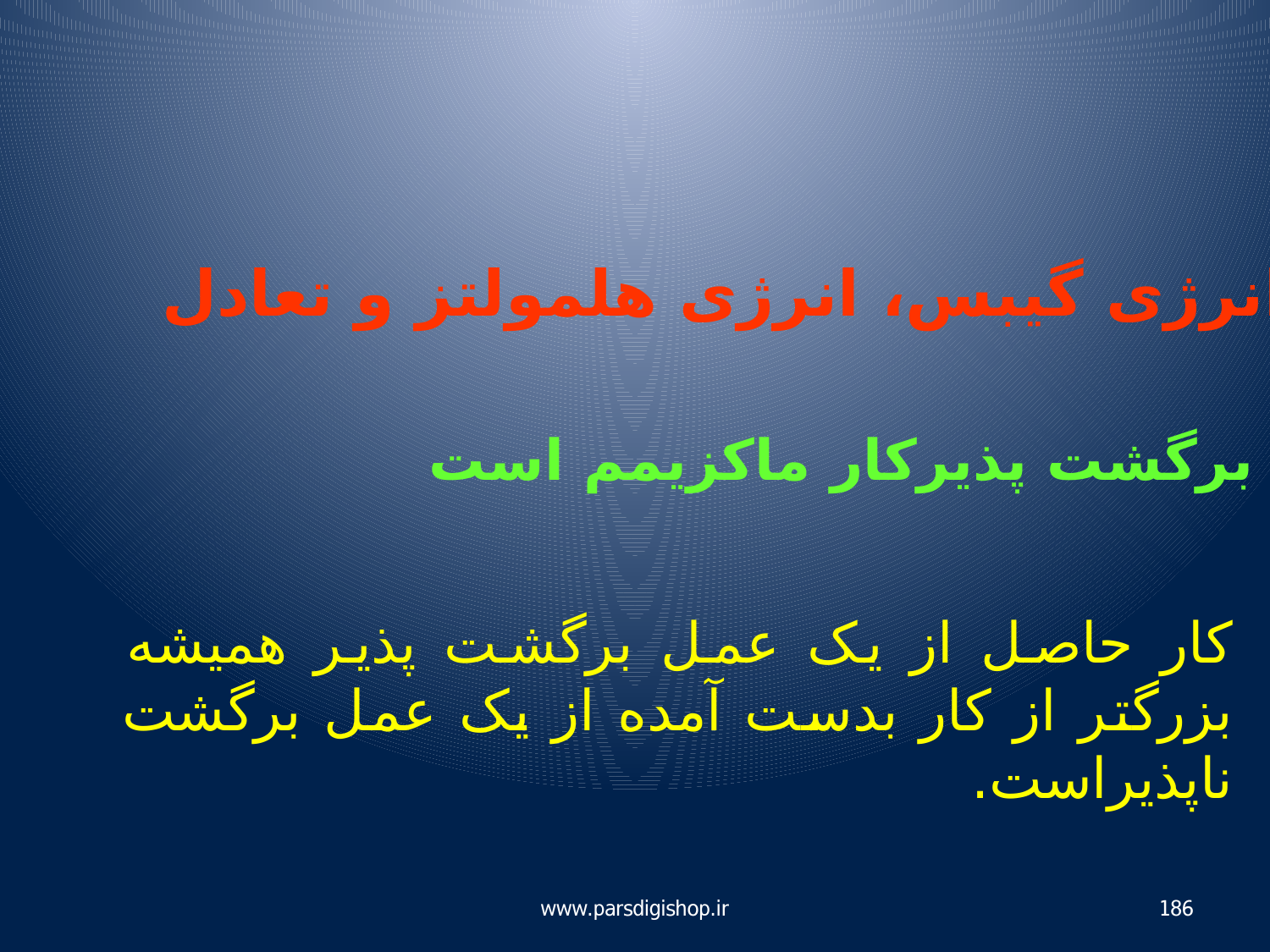

کار- انرژی گیبس، انرژی هلمولتز و تعادل
کار برگشت پذیرکار ماکزیمم است
کار حاصل از یک عمل برگشت پذیر همیشه بزرگتر از کار بدست آمده از یک عمل برگشت ناپذیراست.
www.parsdigishop.ir
186